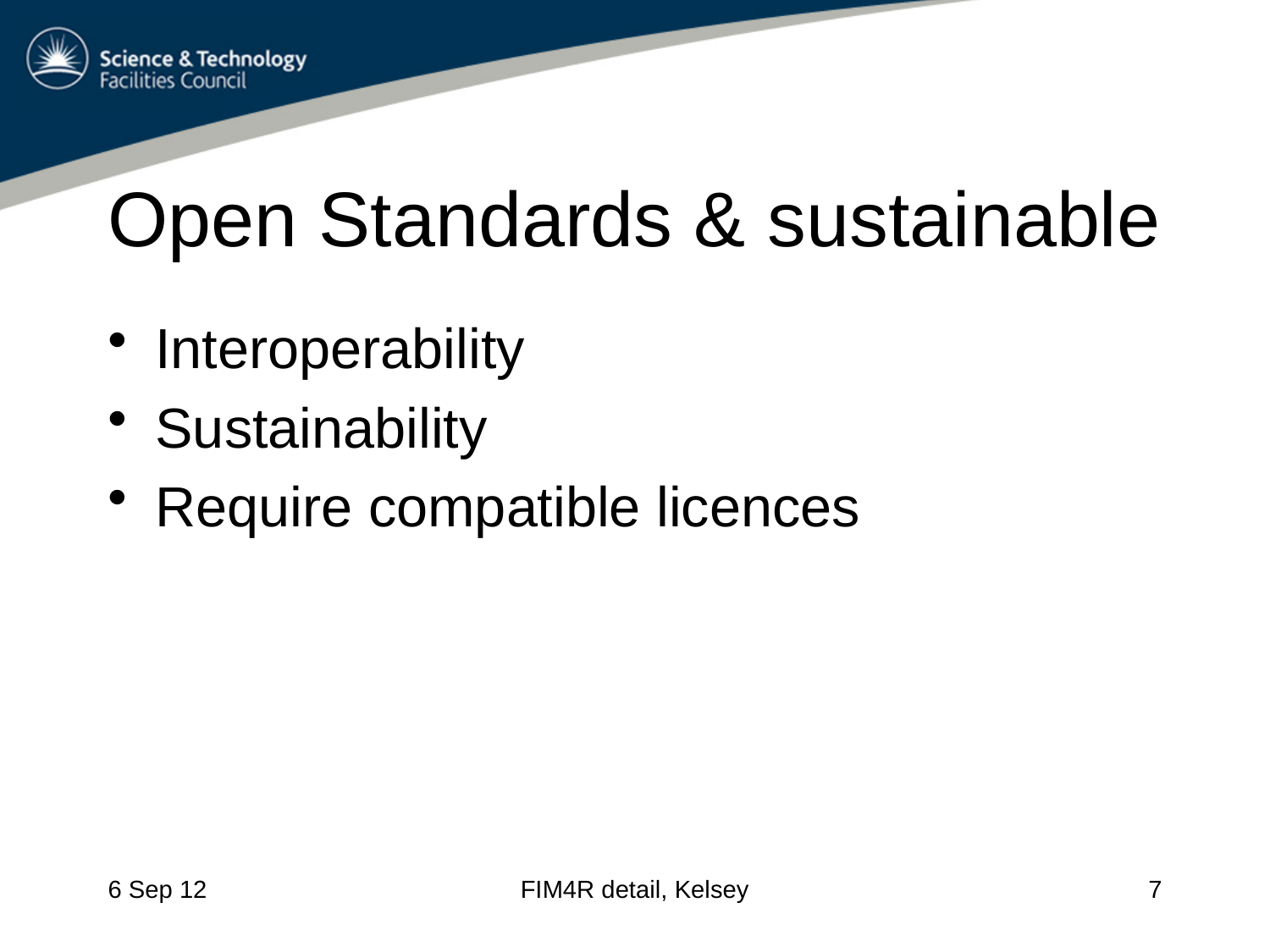

# Open Standards & sustainable
Interoperability
Sustainability
Require compatible licences
6 Sep 12
FIM4R detail, Kelsey
7